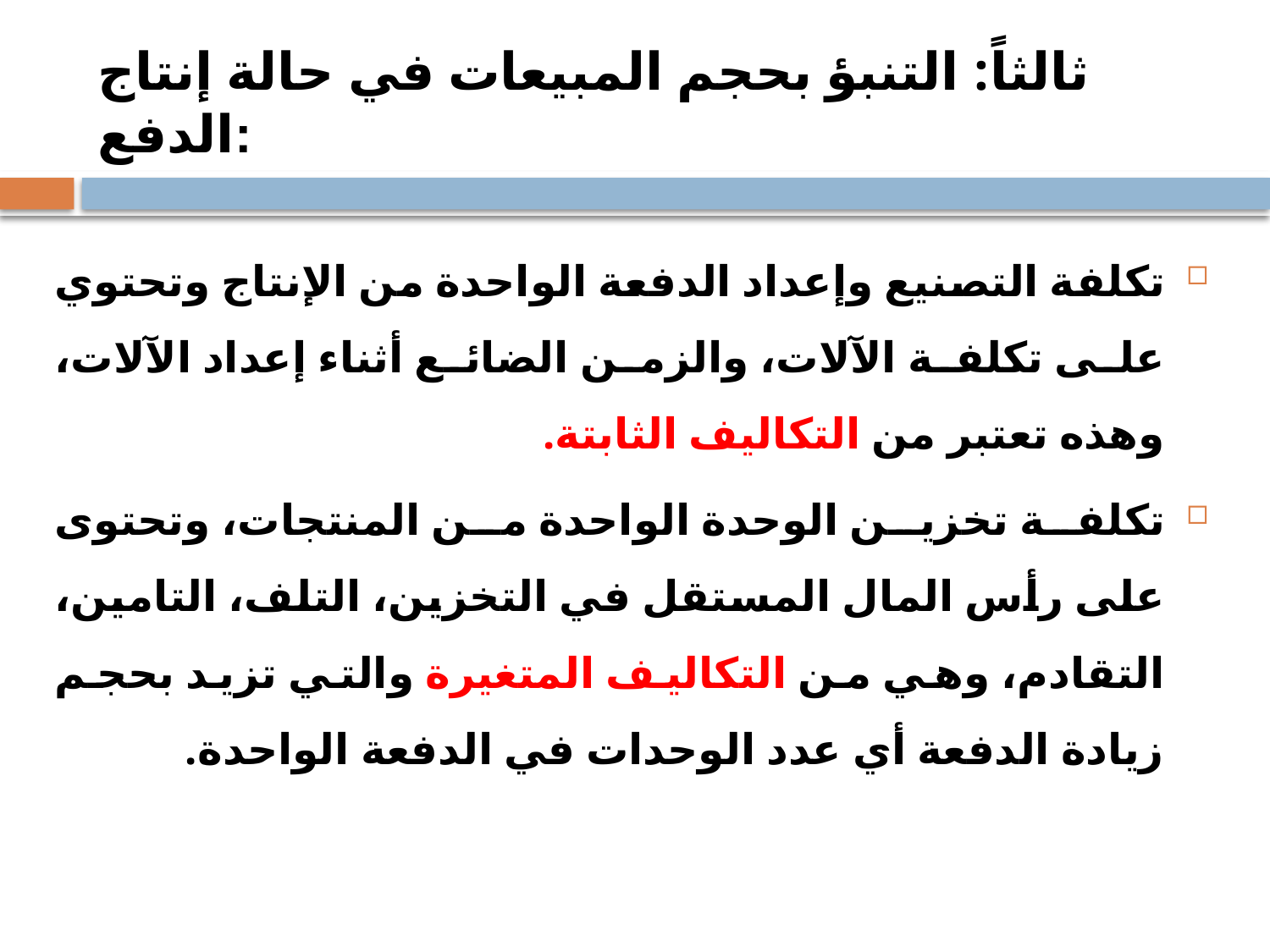

# ثالثاً: التنبؤ بحجم المبيعات في حالة إنتاج الدفع:
تكلفة التصنيع وإعداد الدفعة الواحدة من الإنتاج وتحتوي على تكلفة الآلات، والزمن الضائع أثناء إعداد الآلات، وهذه تعتبر من التكاليف الثابتة.
تكلفة تخزين الوحدة الواحدة من المنتجات، وتحتوى على رأس المال المستقل في التخزين، التلف، التامين، التقادم، وهي من التكاليف المتغيرة والتي تزيد بحجم زيادة الدفعة أي عدد الوحدات في الدفعة الواحدة.